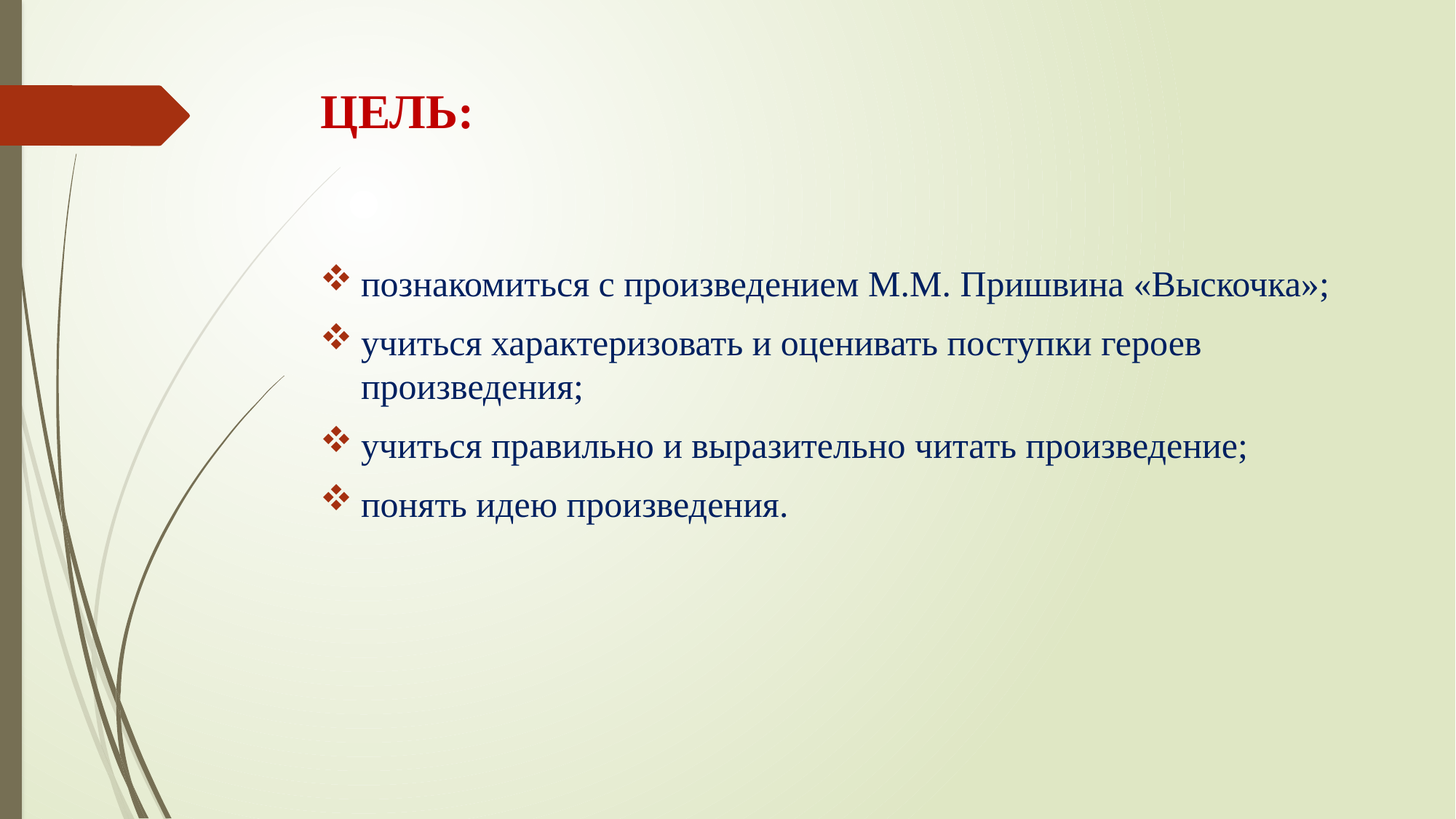

# ЦЕЛЬ:
познакомиться с произведением М.М. Пришвина «Выскочка»;
учиться характеризовать и оценивать поступки героев произведения;
учиться правильно и выразительно читать произведение;
понять идею произведения.